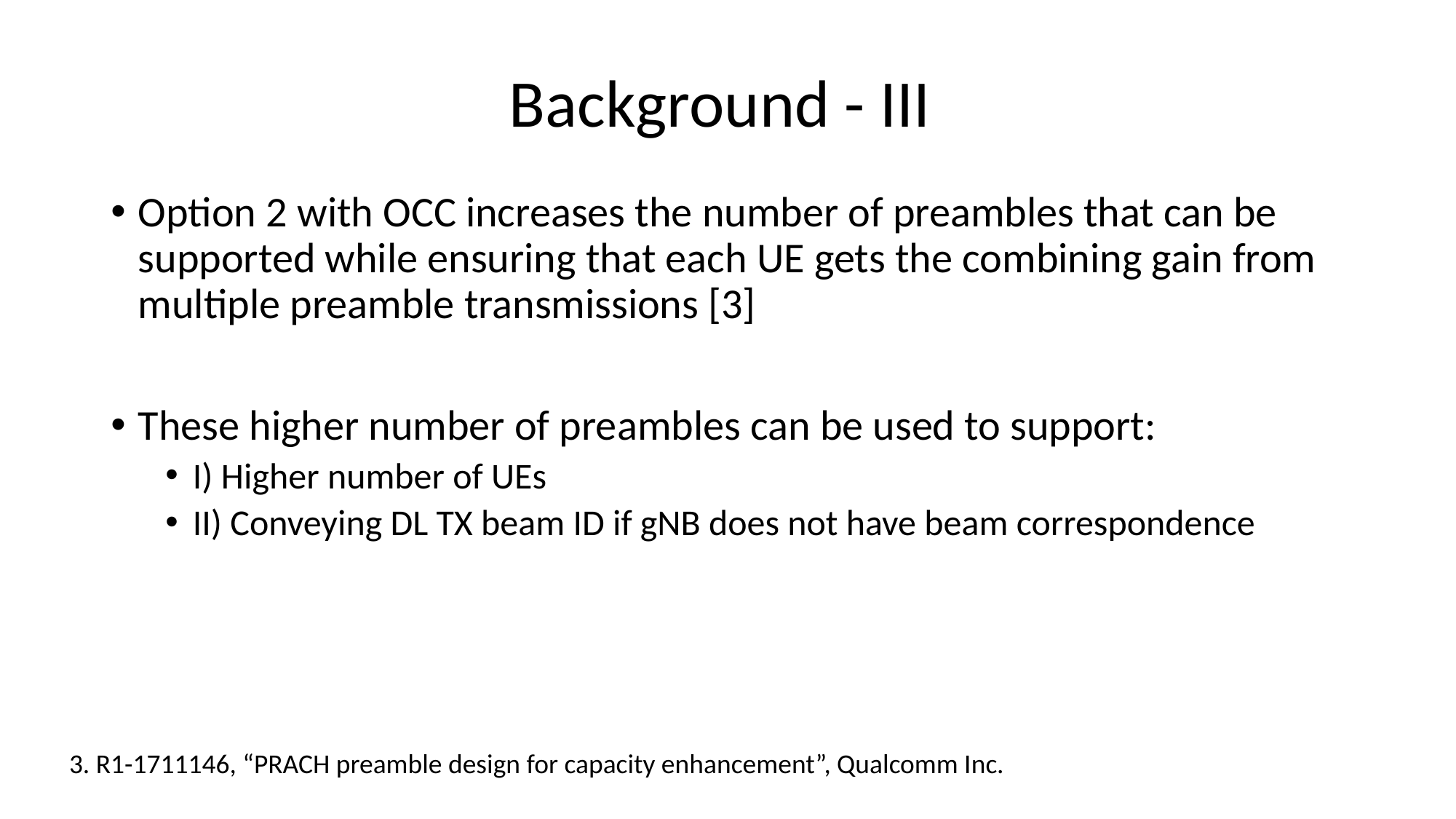

# Background - III
Option 2 with OCC increases the number of preambles that can be supported while ensuring that each UE gets the combining gain from multiple preamble transmissions [3]

These higher number of preambles can be used to support:
I) Higher number of UEs
II) Conveying DL TX beam ID if gNB does not have beam correspondence
3. R1-1711146, “PRACH preamble design for capacity enhancement”, Qualcomm Inc.